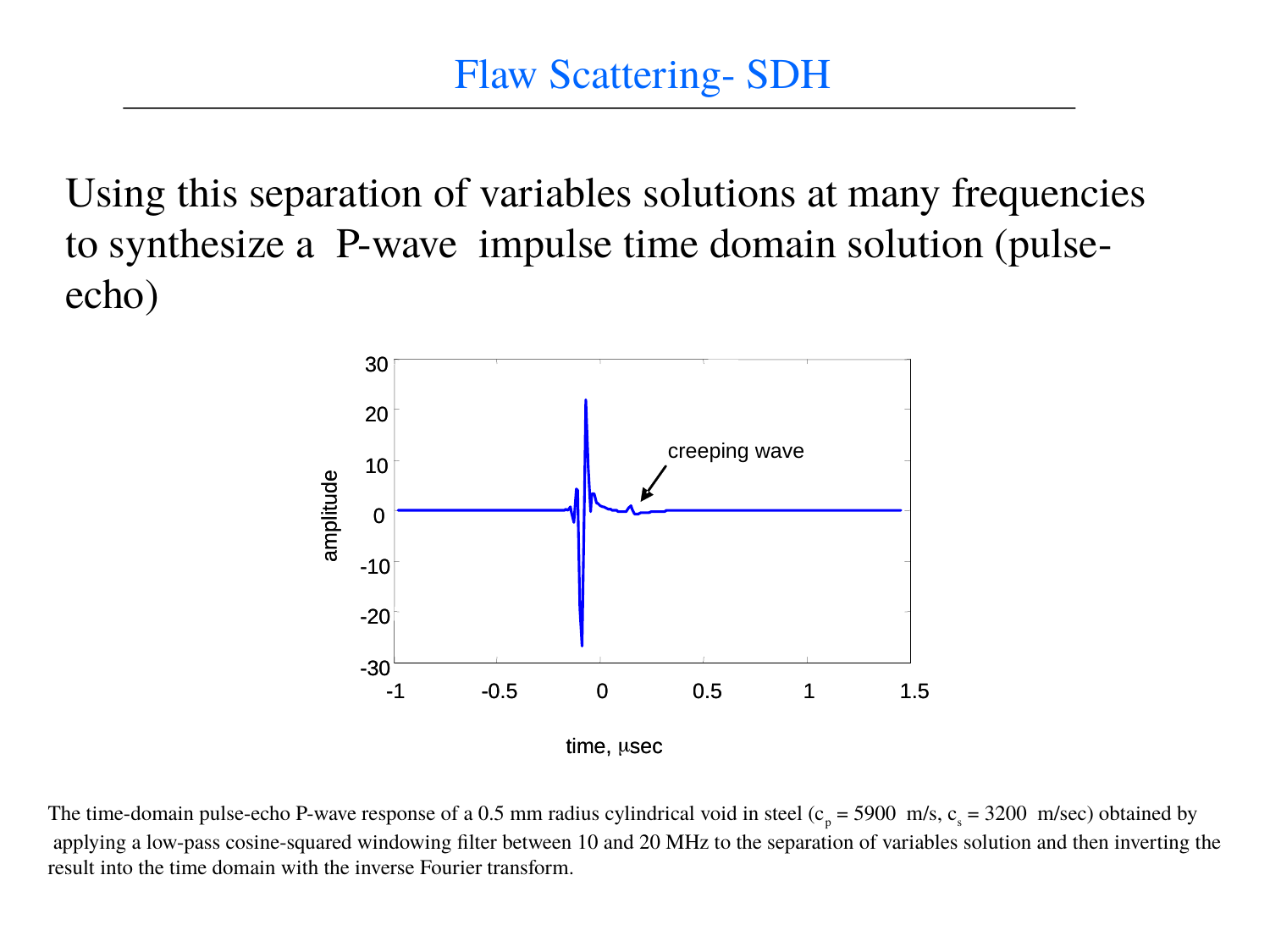

Flaw Scattering- SDH

Using this separation of variables solutions at many frequencies to synthesize a  P-wave  impulse time domain solution (pulse-echo)

30
30

20
20

creeping wave
creeping wave
10
10

0
0
amplitude
amplitude

-
-
10
10

-
-
20
20

-
-
30
30

-
-
1
1
-
-
0.5
0.5
0
0
0.5
0.5
1
1
1.5
1.5
μ
μ
time,
time,
sec
sec
The time-domain pulse-echo P-wave response of a 0.5 mm radius cylindrical void in steel (cp = 5900  m/s, cs = 3200  m/sec) obtained by
 applying a low-pass cosine-squared windowing filter between 10 and 20 MHz to the separation of variables solution and then inverting the
result into the time domain with the inverse Fourier transform.